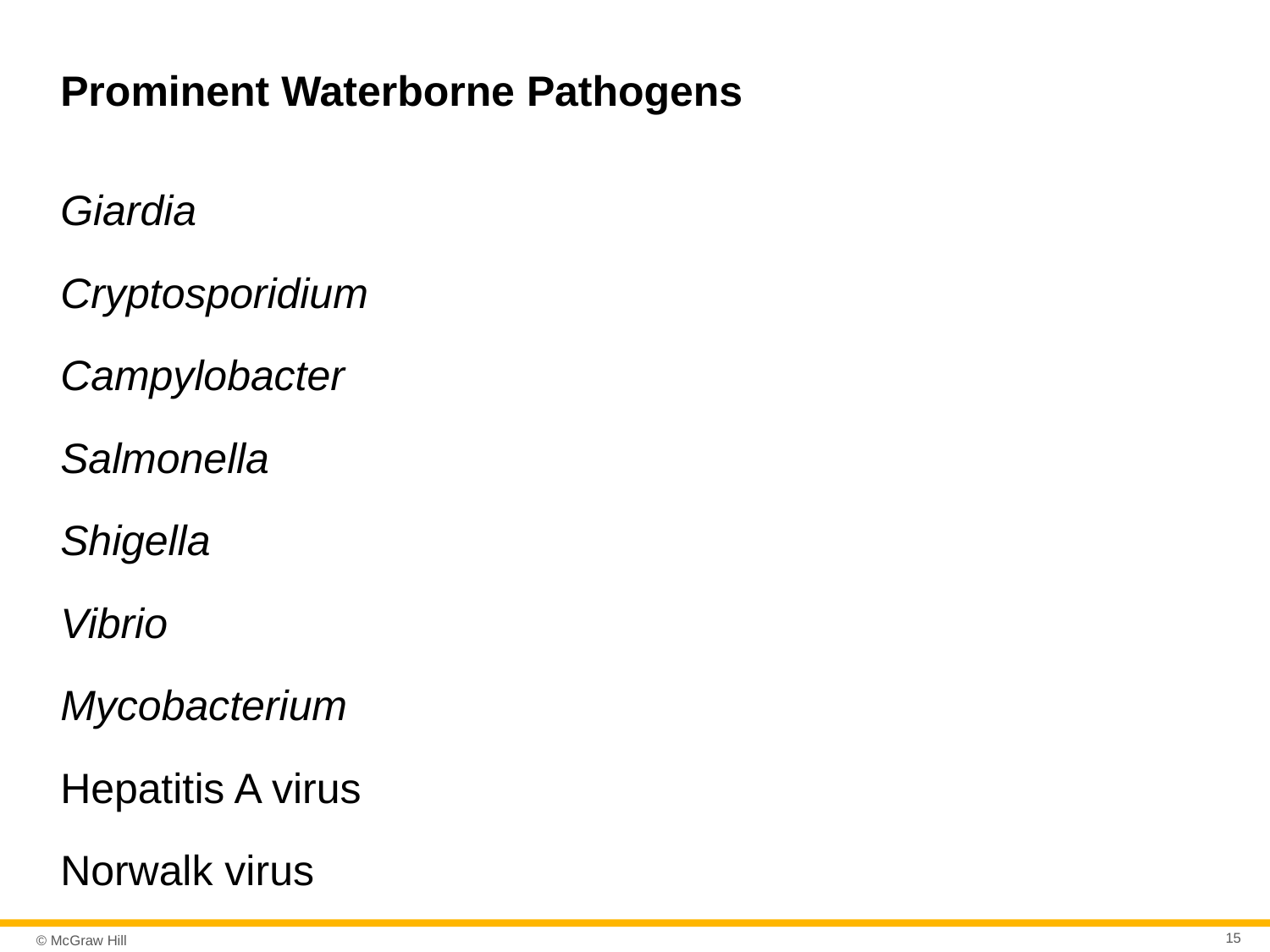

# Prominent Waterborne Pathogens
Giardia
Cryptosporidium
Campylobacter
Salmonella
Shigella
Vibrio
Mycobacterium
Hepatitis A virus
Norwalk virus